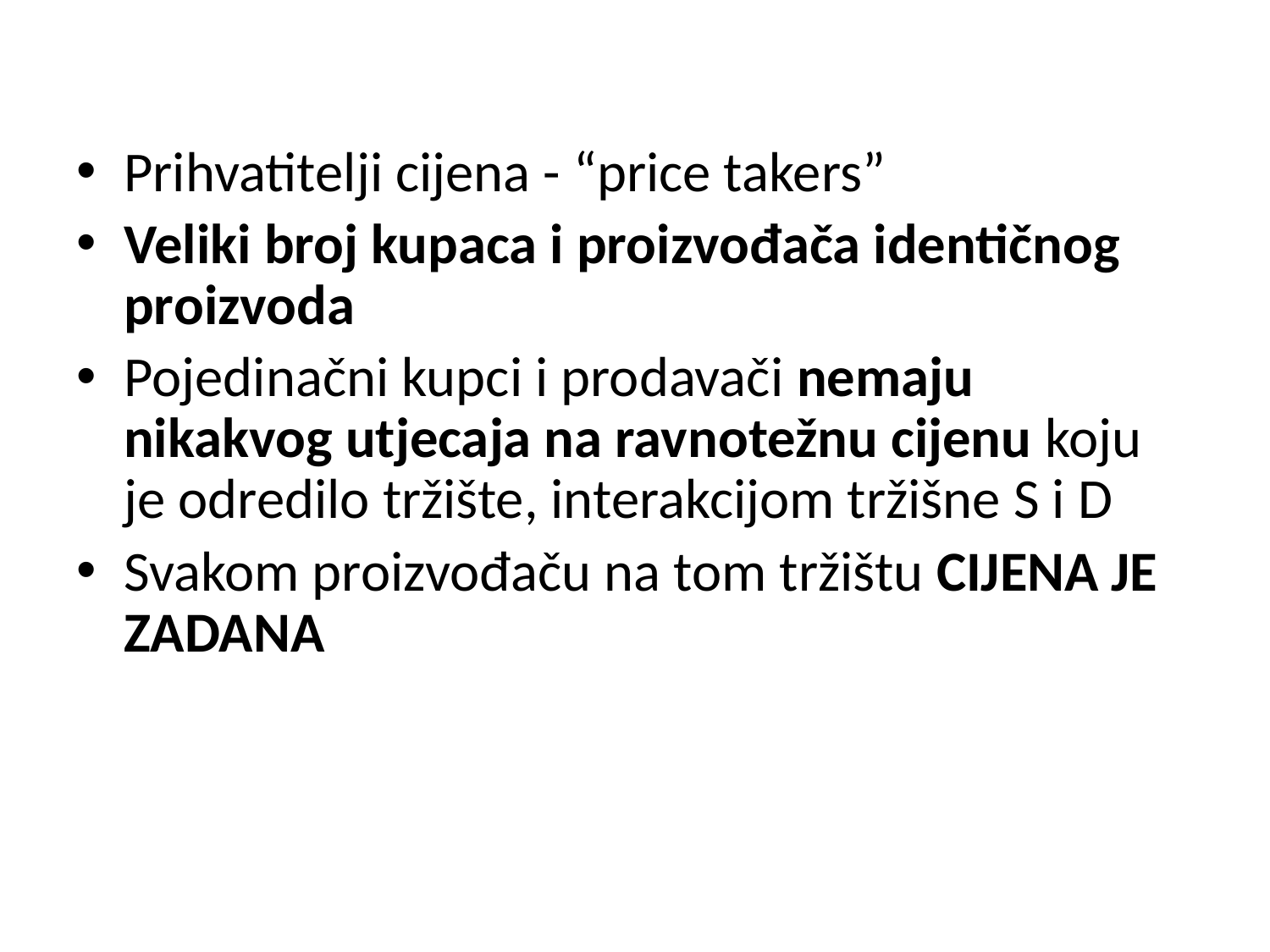

Prihvatitelji cijena - “price takers”
Veliki broj kupaca i proizvođača identičnog proizvoda
Pojedinačni kupci i prodavači nemaju nikakvog utjecaja na ravnotežnu cijenu koju je odredilo tržište, interakcijom tržišne S i D
Svakom proizvođaču na tom tržištu CIJENA JE ZADANA